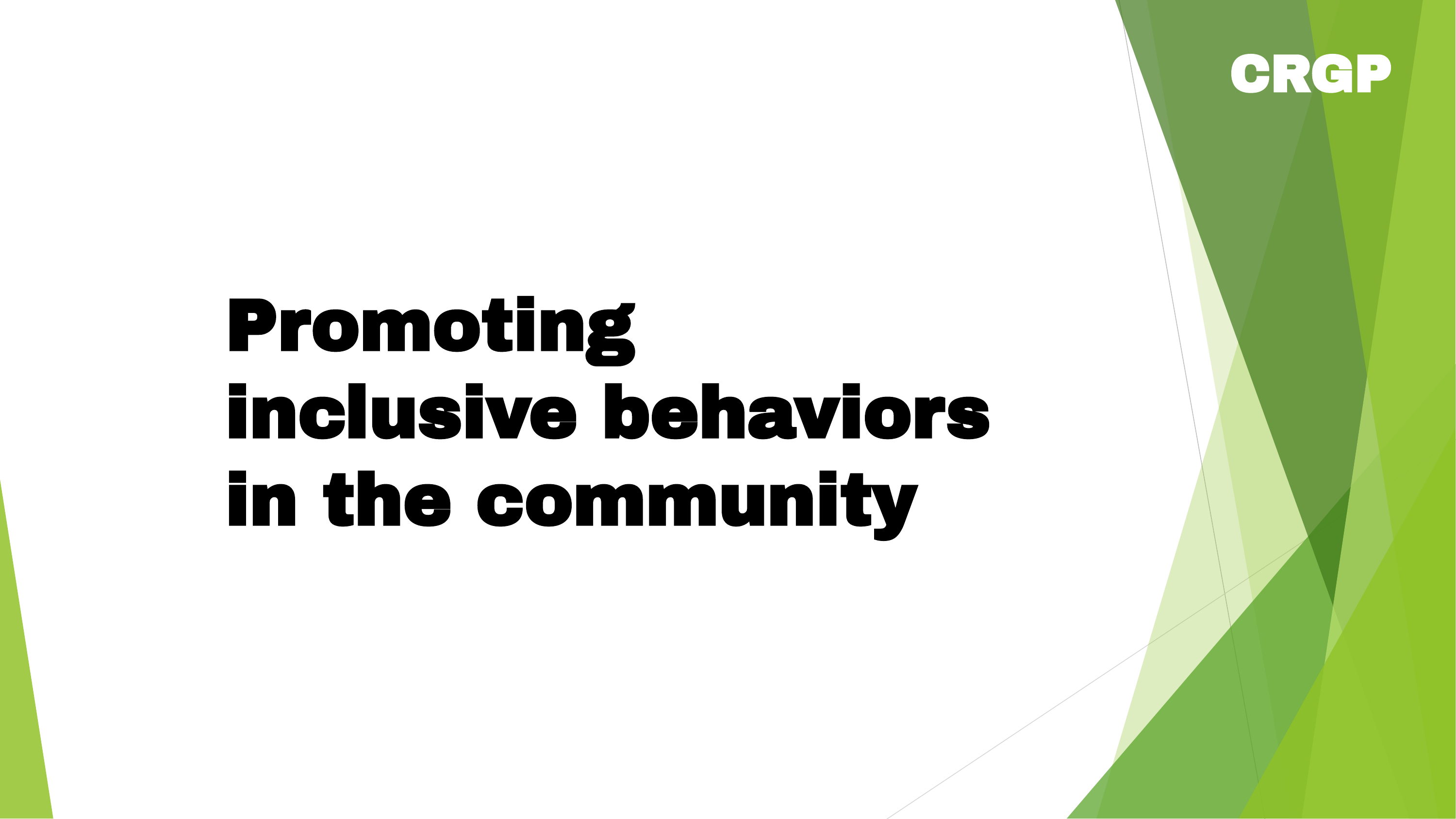

CRGP
Promoting
inclusive behaviors
in the community